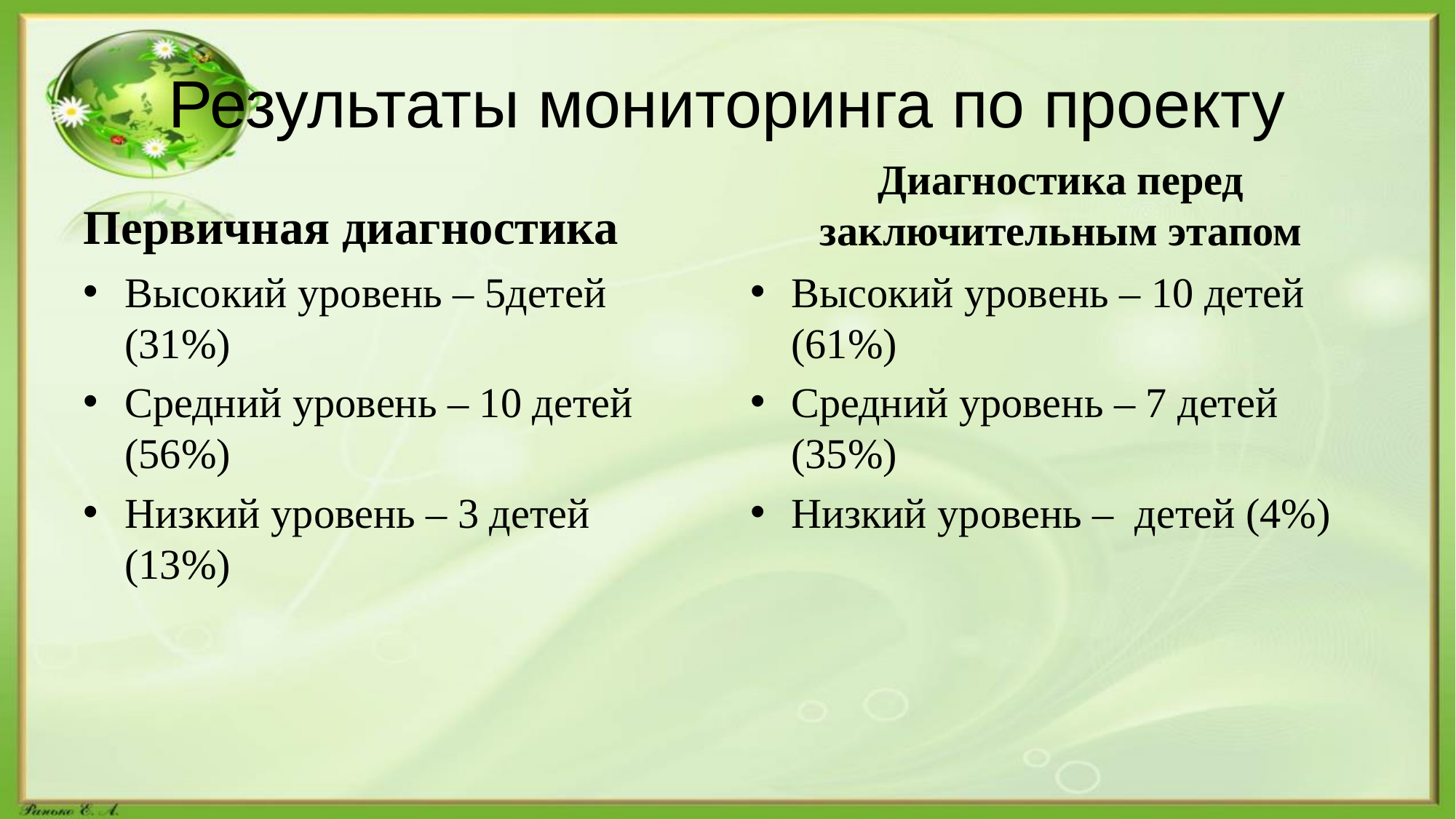

# Результаты мониторинга по проекту
Первичная диагностика
Диагностика перед заключительным этапом
Высокий уровень – 5детей (31%)
Средний уровень – 10 детей (56%)
Низкий уровень – 3 детей (13%)
Высокий уровень – 10 детей (61%)
Средний уровень – 7 детей (35%)
Низкий уровень –  детей (4%)